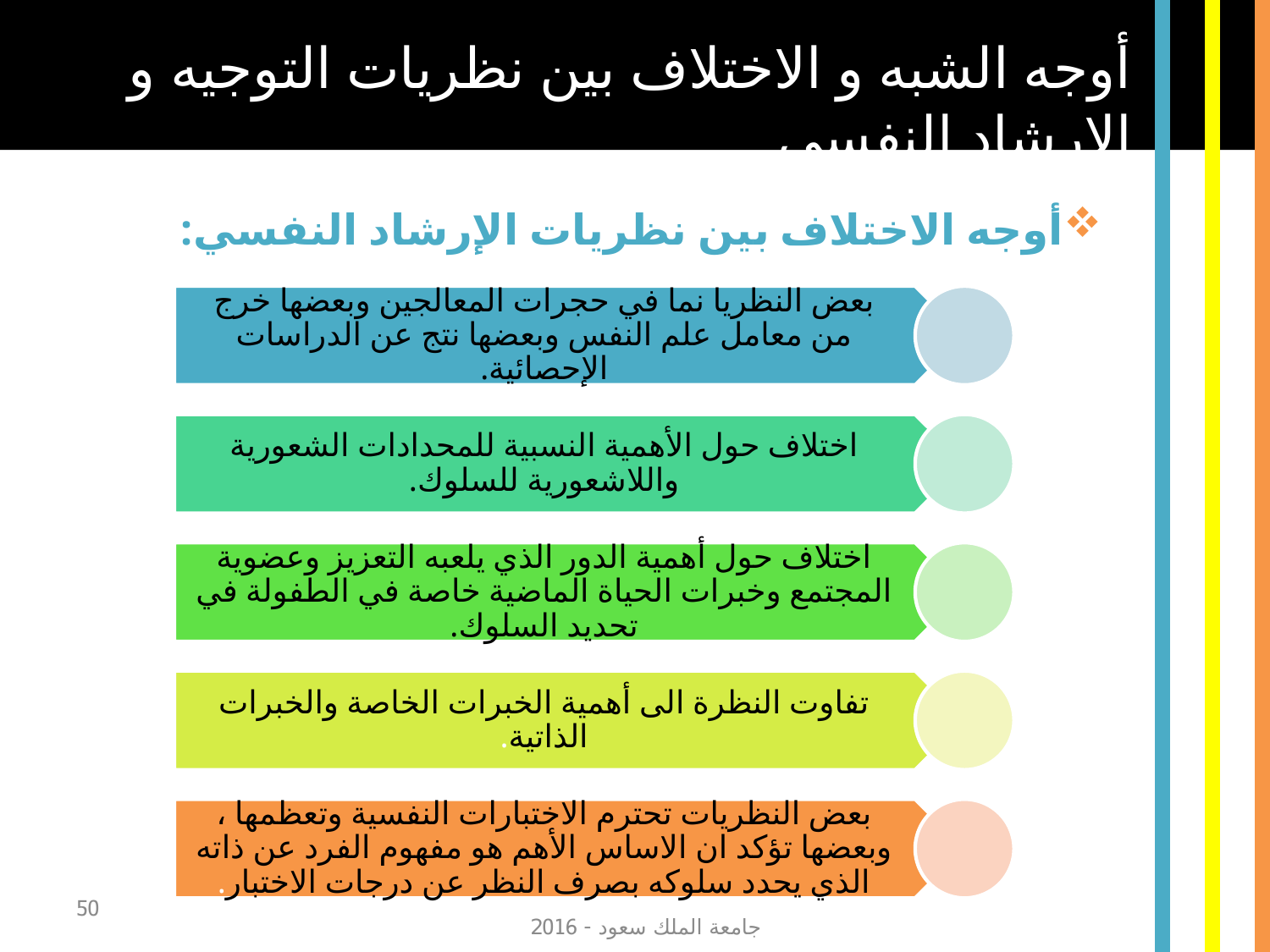

أوجه الشبه و الاختلاف بين نظريات التوجيه و الإرشاد النفسي
أوجه الاختلاف بين نظريات الإرشاد النفسي:
بعض النظريا نما في حجرات المعالجين وبعضها خرج من معامل علم النفس وبعضها نتج عن الدراسات الإحصائية.
اختلاف حول الأهمية النسبية للمحدادات الشعورية واللاشعورية للسلوك.
اختلاف حول أهمية الدور الذي يلعبه التعزيز وعضوية المجتمع وخبرات الحياة الماضية خاصة في الطفولة في تحديد السلوك.
تفاوت النظرة الى أهمية الخبرات الخاصة والخبرات الذاتية.
بعض النظريات تحترم الاختبارات النفسية وتعظمها ، وبعضها تؤكد ان الاساس الأهم هو مفهوم الفرد عن ذاته الذي يحدد سلوكه بصرف النظر عن درجات الاختبار.
50
جامعة الملك سعود - 2016